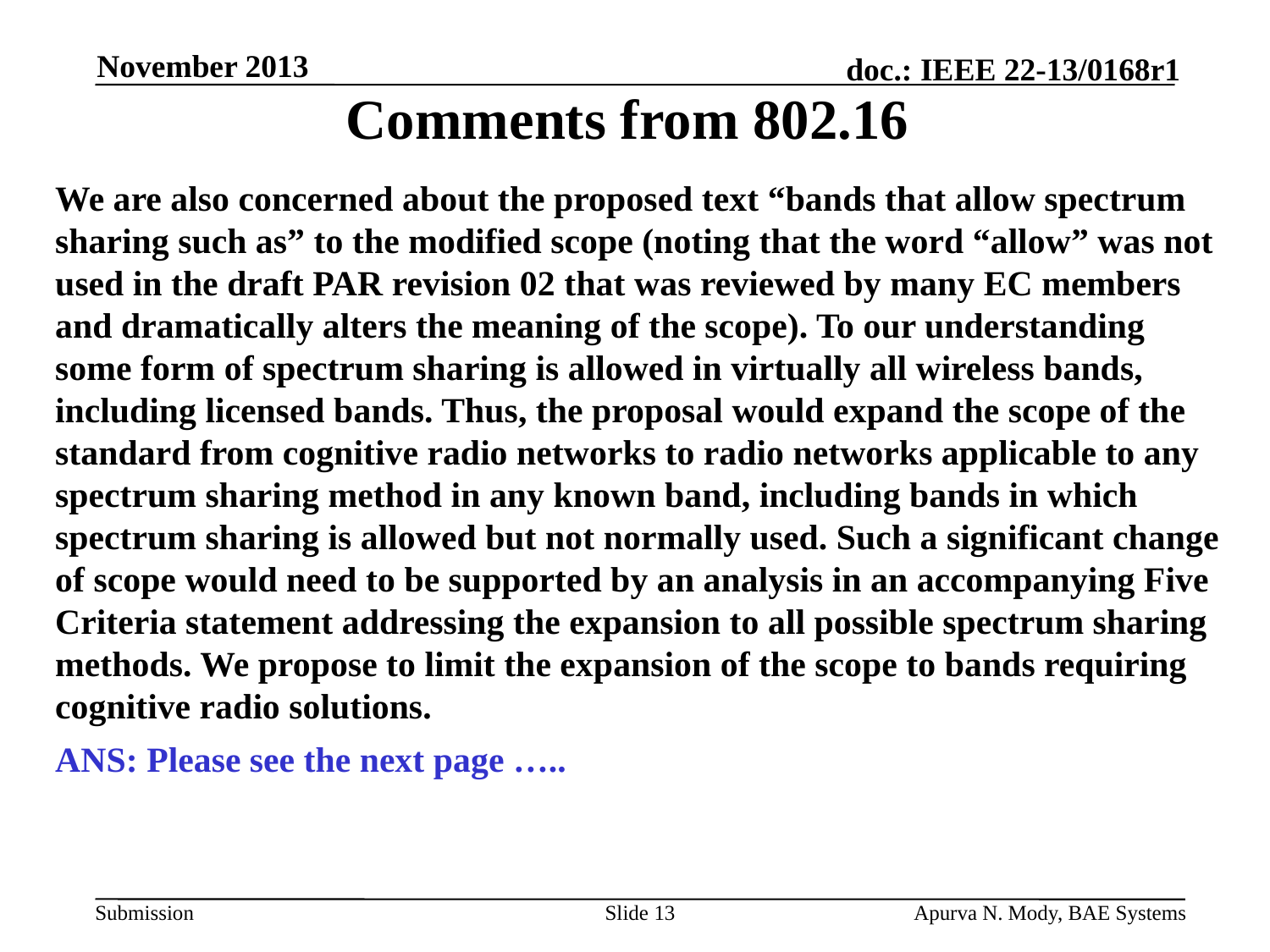

November 2013
# Comments from 802.16
We are also concerned about the proposed text “bands that allow spectrum sharing such as” to the modified scope (noting that the word “allow” was not used in the draft PAR revision 02 that was reviewed by many EC members and dramatically alters the meaning of the scope). To our understanding some form of spectrum sharing is allowed in virtually all wireless bands, including licensed bands. Thus, the proposal would expand the scope of the standard from cognitive radio networks to radio networks applicable to any spectrum sharing method in any known band, including bands in which spectrum sharing is allowed but not normally used. Such a significant change of scope would need to be supported by an analysis in an accompanying Five Criteria statement addressing the expansion to all possible spectrum sharing methods. We propose to limit the expansion of the scope to bands requiring cognitive radio solutions.
ANS: Please see the next page …..
Slide 13
Apurva N. Mody, BAE Systems